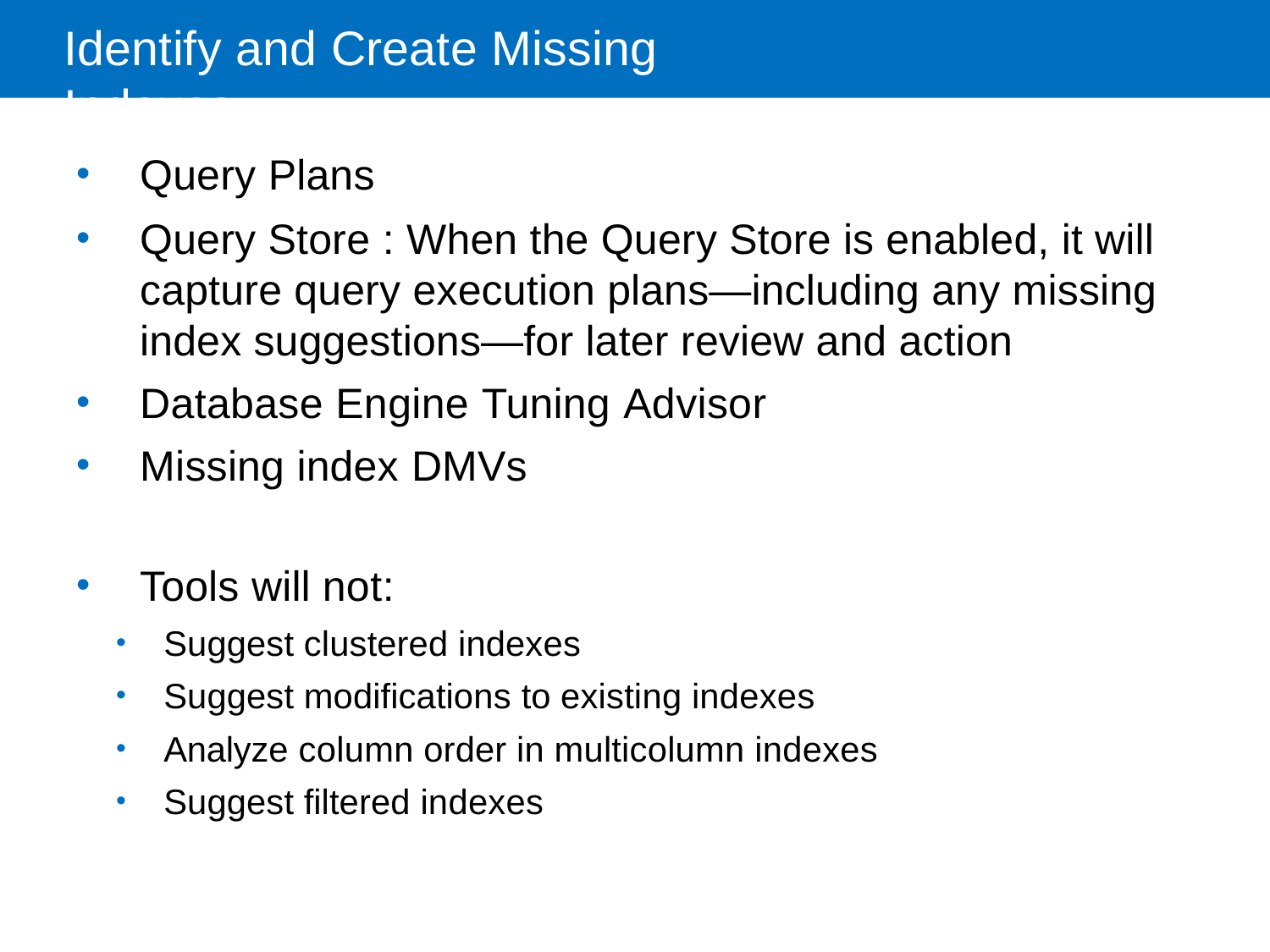

# Identify and Create Missing Indexes
Query Plans
Query Store : When the Query Store is enabled, it will capture query execution plans—including any missing index suggestions—for later review and action
Database Engine Tuning Advisor
Missing index DMVs

Tools will not:
Suggest clustered indexes
Suggest modifications to existing indexes
Analyze column order in multicolumn indexes
Suggest filtered indexes